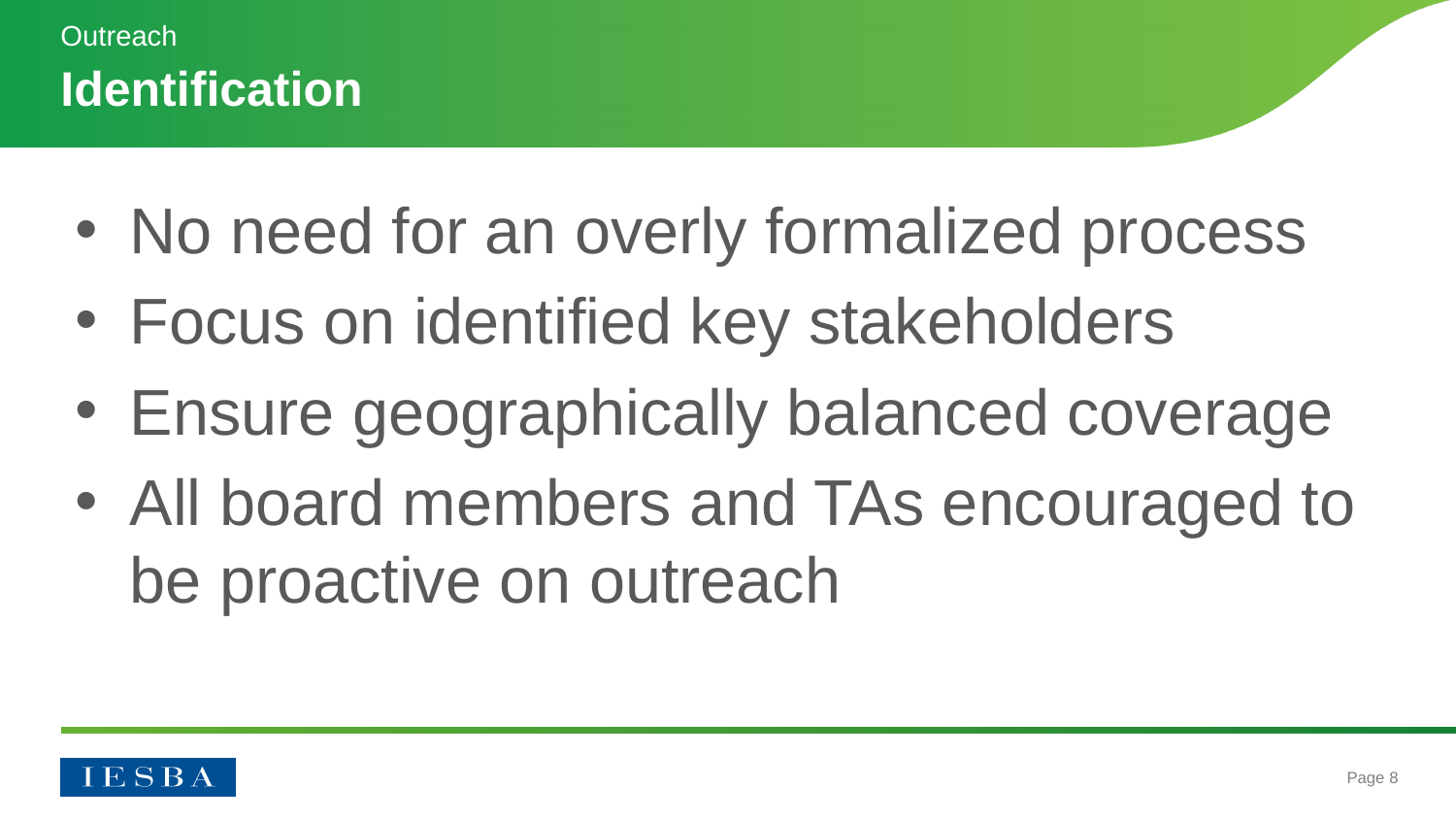

Outreach
# Identification
No need for an overly formalized process
Focus on identified key stakeholders
Ensure geographically balanced coverage
All board members and TAs encouraged to be proactive on outreach